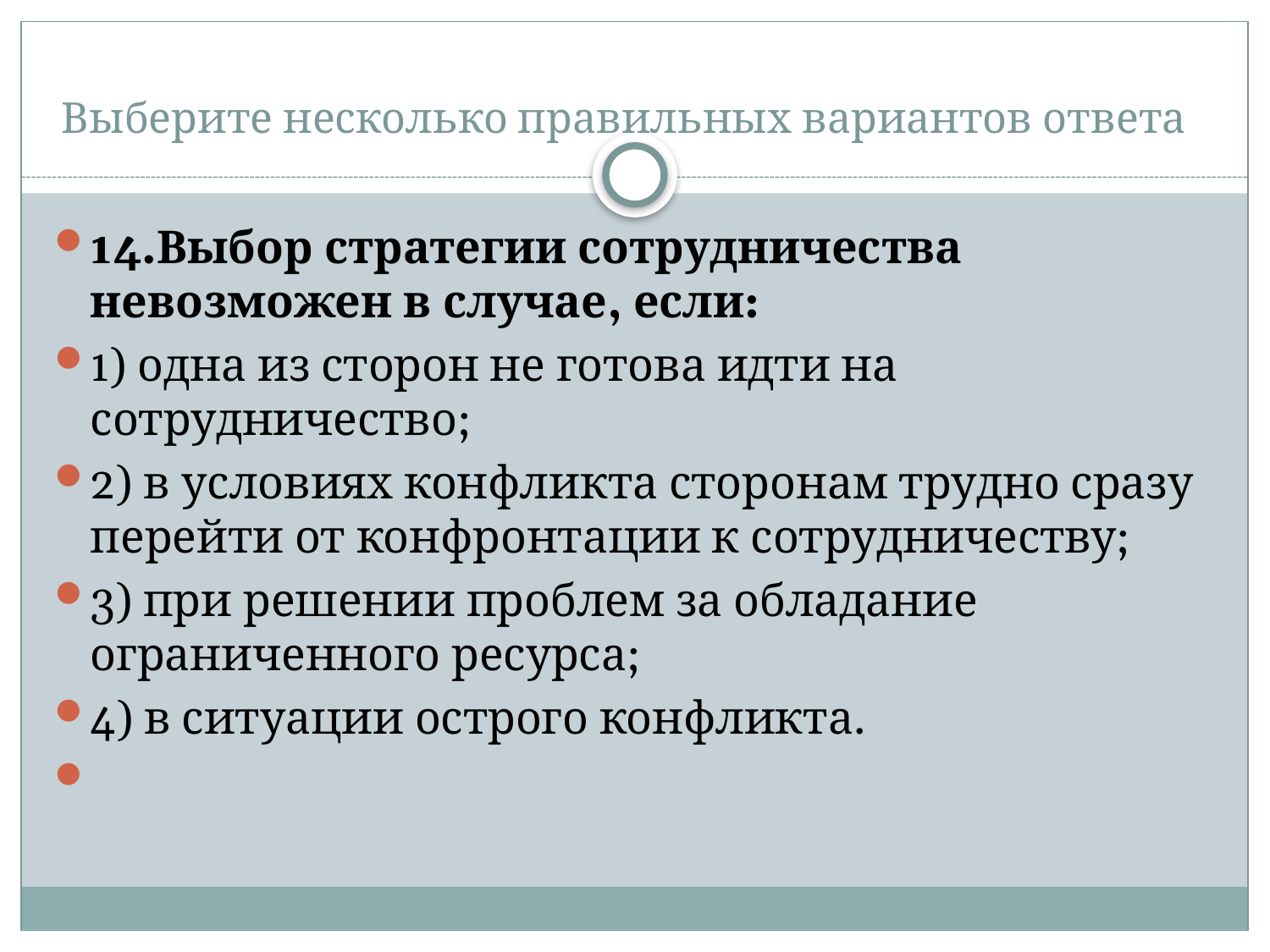

# Выберите несколько правильных вариантов ответа
14.Выбор стратегии сотрудничества невозможен в случае, если:
1) одна из сторон не готова идти на сотрудничество;
2) в условиях конфликта сторонам трудно сразу перейти от конфронтации к сотрудничеству;
3) при решении проблем за обладание ограниченного ресурса;
4) в ситуации острого конфликта.